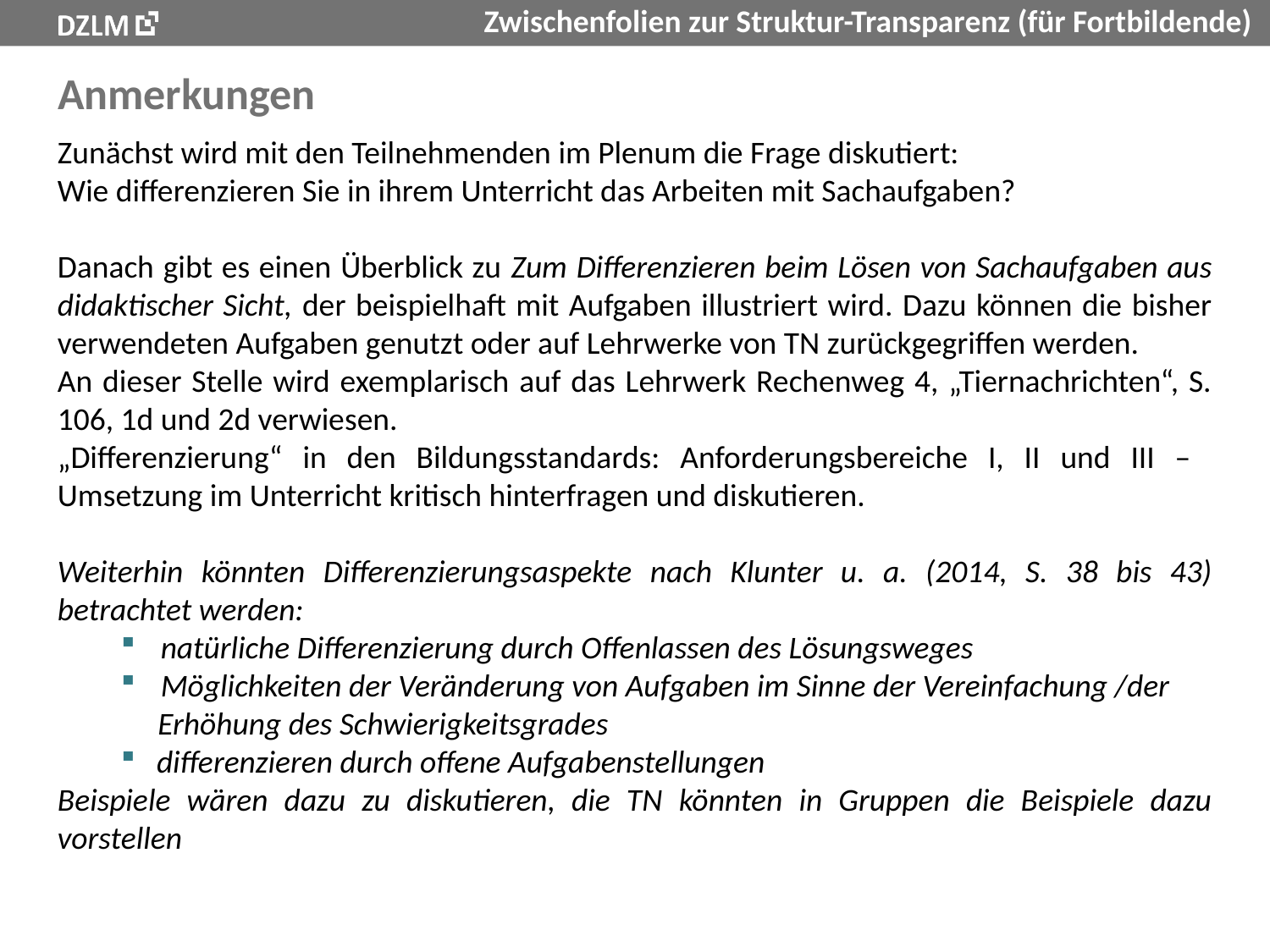

# Anmerkungen
Zunächst wird mit den Teilnehmenden im Plenum die Frage diskutiert:
Wie differenzieren Sie in ihrem Unterricht das Arbeiten mit Sachaufgaben?

Danach gibt es einen Überblick zu Zum Differenzieren beim Lösen von Sachaufgaben aus didaktischer Sicht, der beispielhaft mit Aufgaben illustriert wird. Dazu können die bisher verwendeten Aufgaben genutzt oder auf Lehrwerke von TN zurückgegriffen werden.
An dieser Stelle wird exemplarisch auf das Lehrwerk Rechenweg 4, „Tiernachrichten“, S. 106, 1d und 2d verwiesen.
„Differenzierung“ in den Bildungsstandards: Anforderungsbereiche I, II und III –  Umsetzung im Unterricht kritisch hinterfragen und diskutieren.

Weiterhin könnten Differenzierungsaspekte nach Klunter u. a. (2014, S. 38 bis 43) betrachtet werden:
natürliche Differenzierung durch Offenlassen des Lösungsweges
Möglichkeiten der Veränderung von Aufgaben im Sinne der Vereinfachung /der
Erhöhung des Schwierigkeitsgrades
differenzieren durch offene Aufgabenstellungen
Beispiele wären dazu zu diskutieren, die TN könnten in Gruppen die Beispiele dazu vorstellen